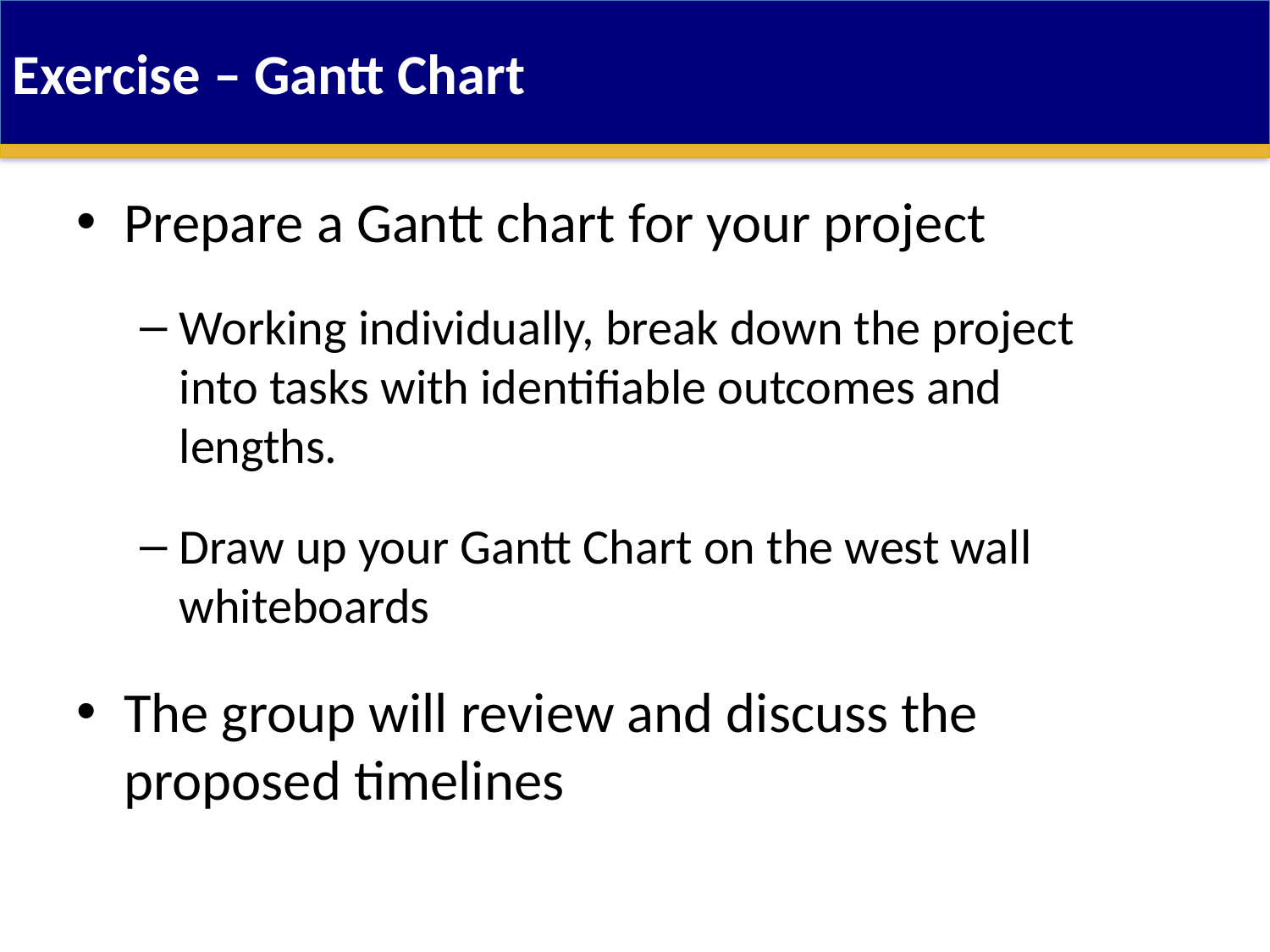

Exercise – Gantt Chart

Prepare a Gantt chart for your project
Working individually, break down the project into tasks with identifiable outcomes and lengths.
Draw up your Gantt Chart on the west wall whiteboards
The group will review and discuss the proposed timelines